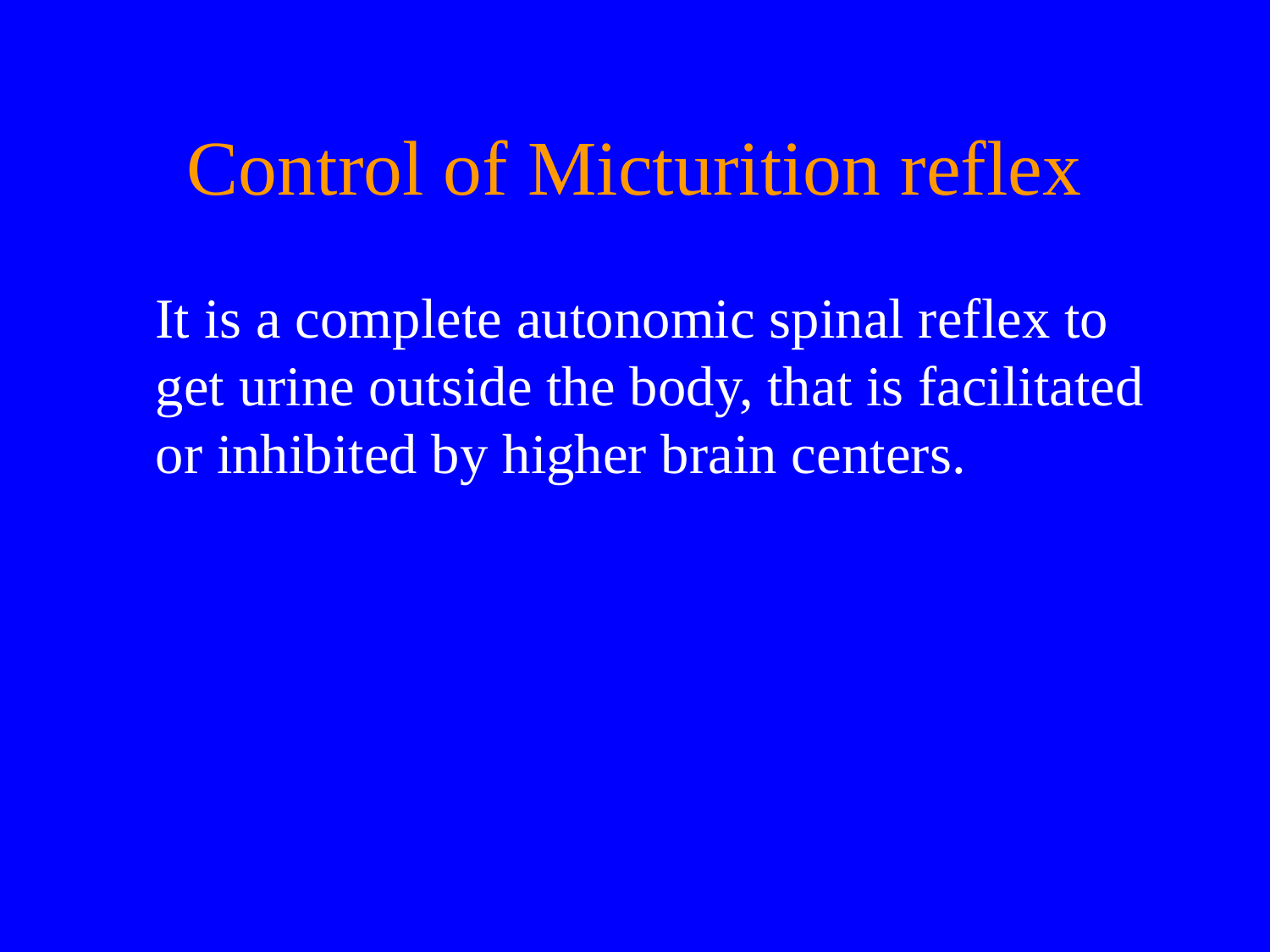

# Control of Micturition reflex
	It is a complete autonomic spinal reflex to get urine outside the body, that is facilitated or inhibited by higher brain centers.